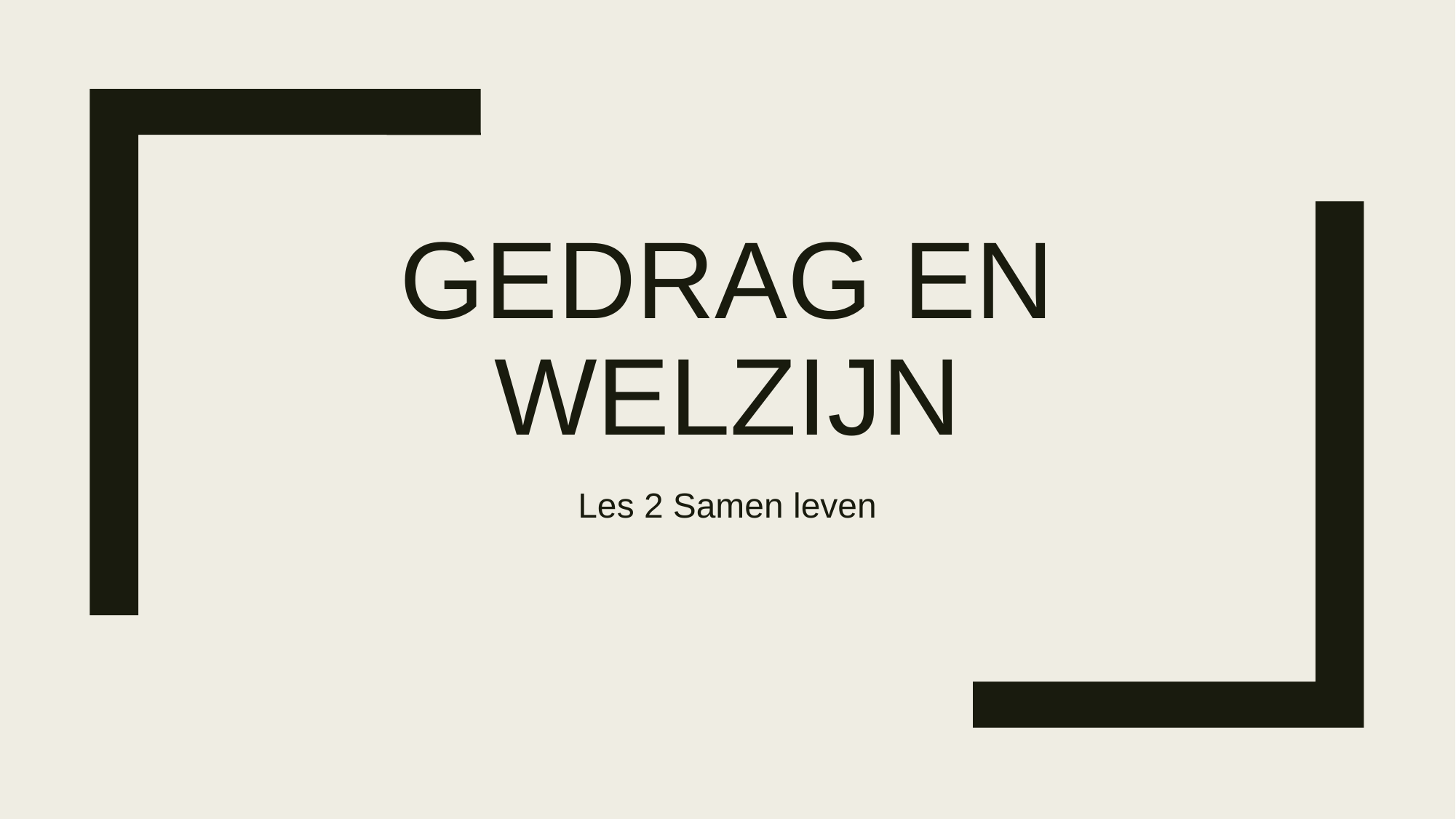

# Gedrag en welzijn
Les 2 Samen leven